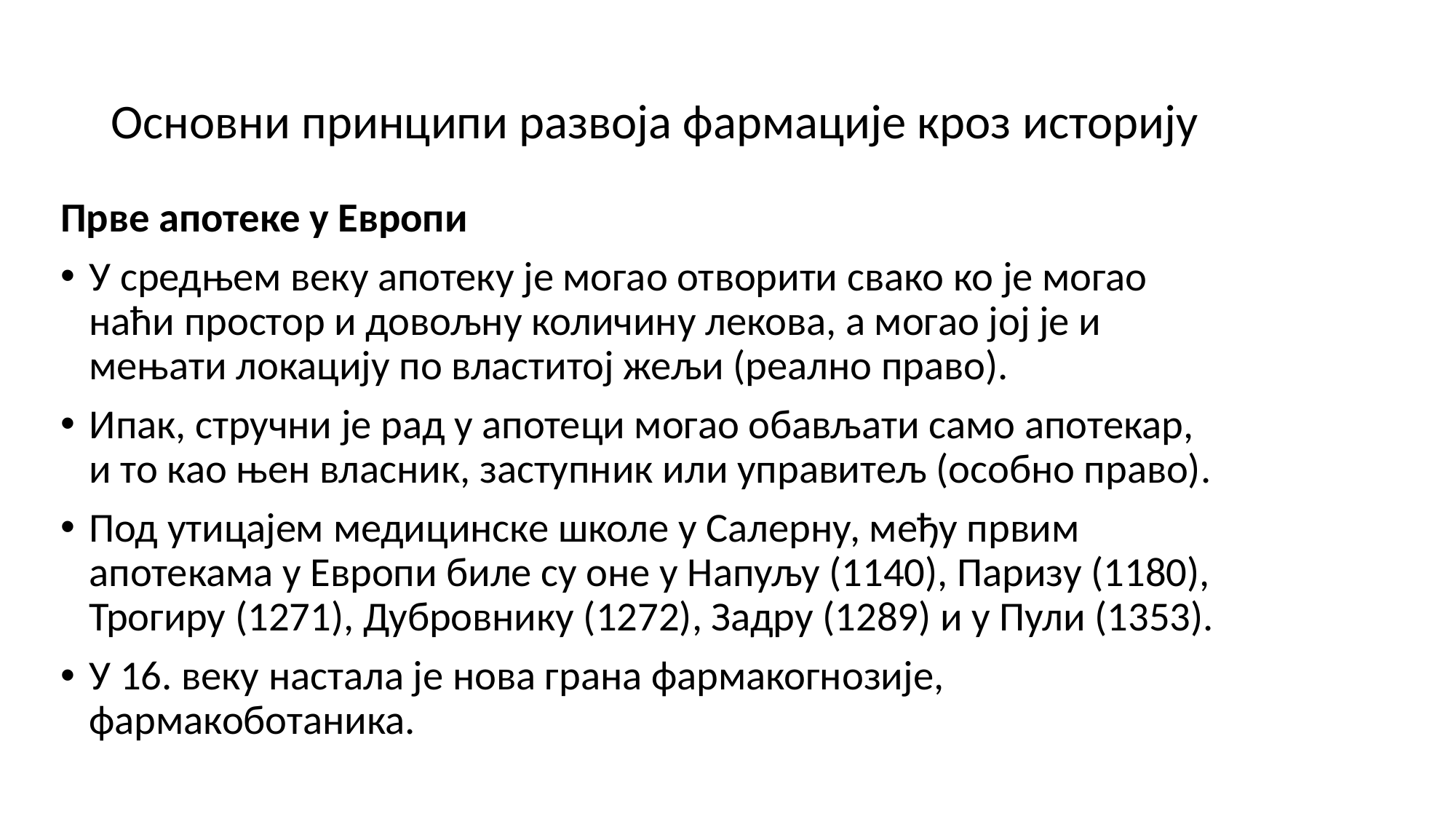

# Основни принципи развоја фармације кроз историју
Прве апотеке у Европи
У средњем веку апотеку је могао отворити свако ко је могао наћи простор и довољну количину лекова, а могао јој је и мењати локацију по властитој жељи (реално право).
Ипак, стручни је рад у апотеци могао обављати само апотекар, и то као њен власник, заступник или управитељ (особно право).
Под утицајем медицинске школе у Салерну, међу првим апотекама у Европи биле су оне у Напуљу (1140), Паризу (1180), Трогиру (1271), Дубровнику (1272), Задру (1289) и у Пули (1353).
У 16. веку настала је нова грана фармакогнозије, фармакоботаника.